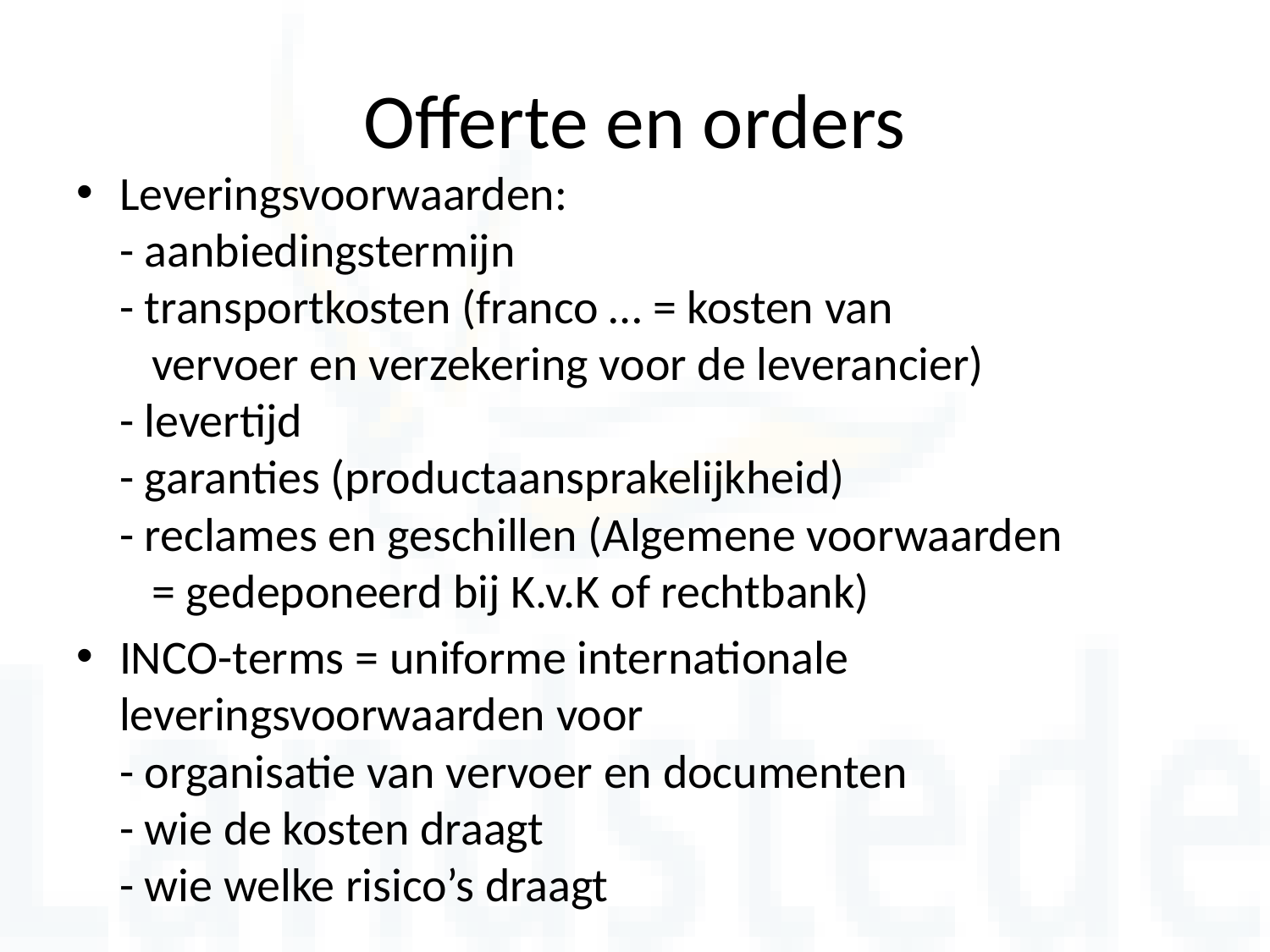

# Offerte en orders
Leveringsvoorwaarden:
- aanbiedingstermijn
- transportkosten (franco … = kosten van
   vervoer en verzekering voor de leverancier)
- levertijd
- garanties (productaansprakelijkheid)
- reclames en geschillen (Algemene voorwaarden
   = gedeponeerd bij K.v.K of rechtbank)
INCO-terms = uniforme internationale leveringsvoorwaarden voor
- organisatie van vervoer en documenten
- wie de kosten draagt
- wie welke risico’s draagt